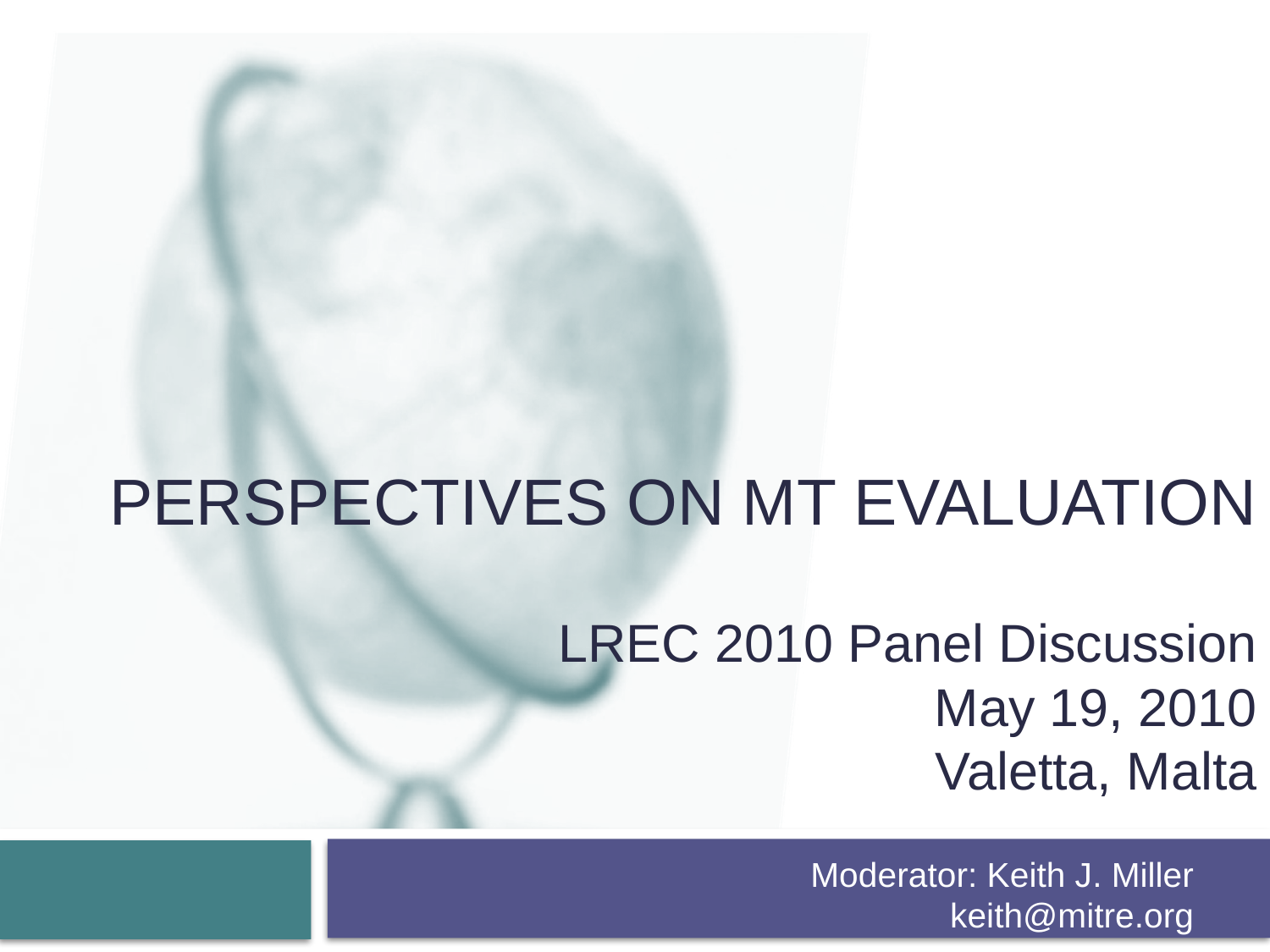

# Perspectives on MT EvaluatioN LREC 2010 Panel Discussion May 19, 2010 Valetta, Malta
Moderator: Keith J. Miller
keith@mitre.org